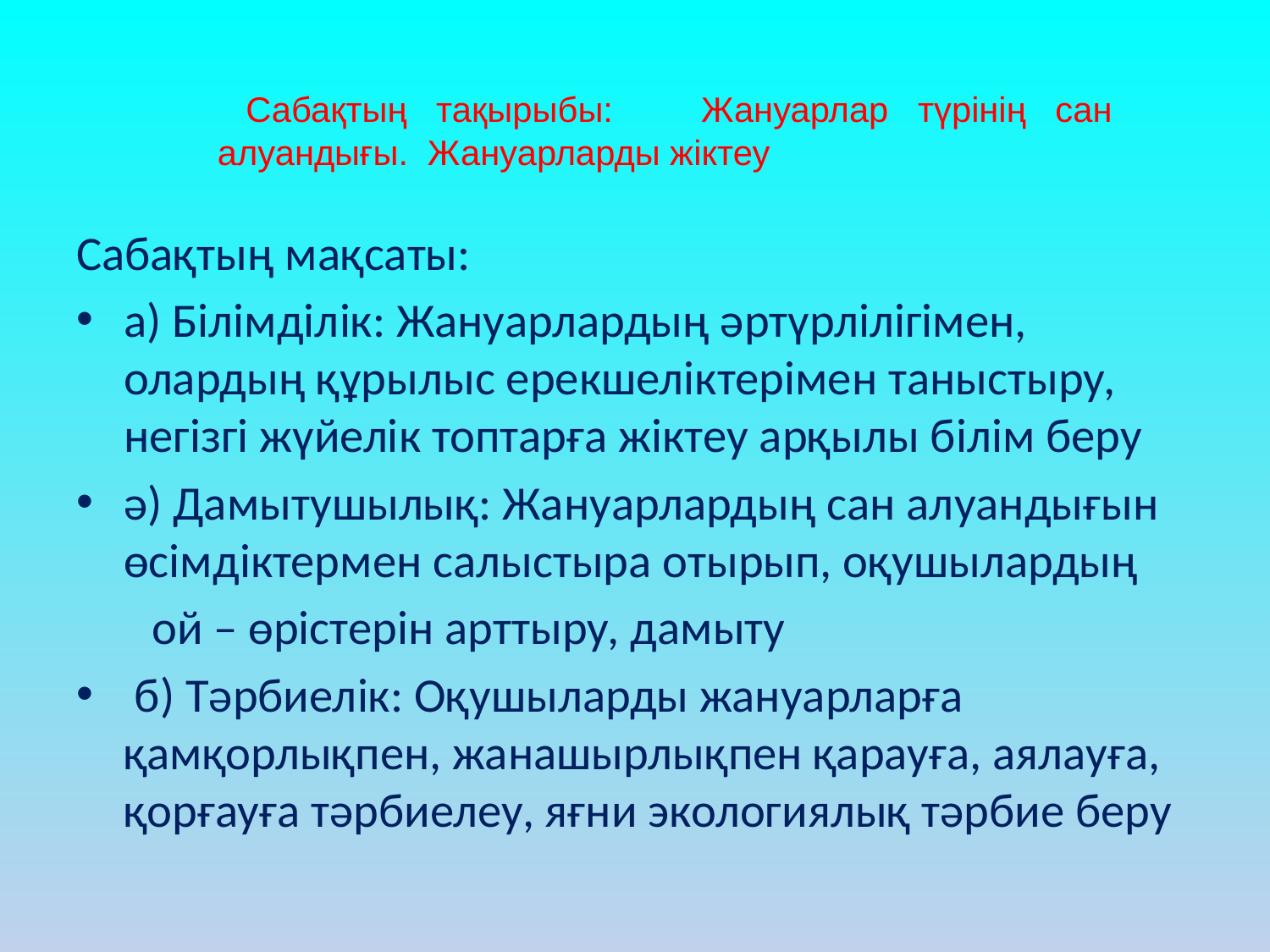

Сабақтың тақырыбы:   Жануарлар түрінің сан алуандығы.  Жануарларды жіктеу
Сабақтың мақсаты:
а) Білімділік: Жануарлардың әртүрлілігімен, олардың құрылыс ерекшеліктерімен таныстыру, негізгі жүйелік топтарға жіктеу арқылы білім беру
ә) Дамытушылық: Жануарлардың сан алуандығын өсімдіктермен салыстыра отырып, оқушылардың
       ой – өрістерін арттыру, дамыту
 б) Тәрбиелік: Оқушыларды жануарларға қамқорлықпен, жанашырлықпен қарауға, аялауға, қорғауға тәрбиелеу, яғни экологиялық тәрбие беру